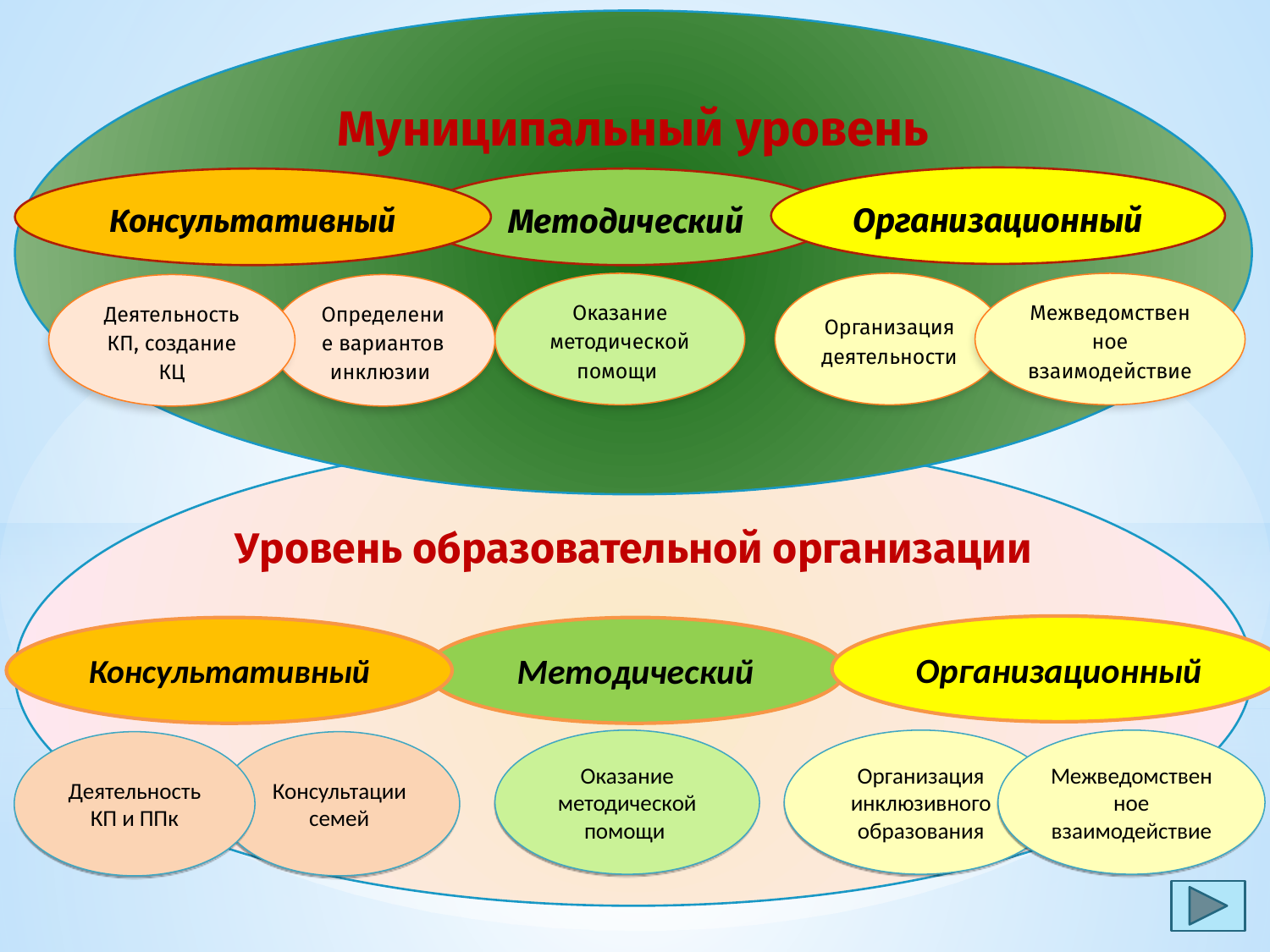

Муниципальный уровень

Организационный
Консультативный
Методический
Оказание методической помощи
Организация деятельности
Межведомственное взаимодействие
Деятельность КП, создание КЦ
Определение вариантов инклюзии

Уровень образовательной организации

Организационный
Консультативный
Методический
Оказание методической помощи
Организация инклюзивного образования
Межведомственное взаимодействие
Деятельность КП и ППк
Консультации семей